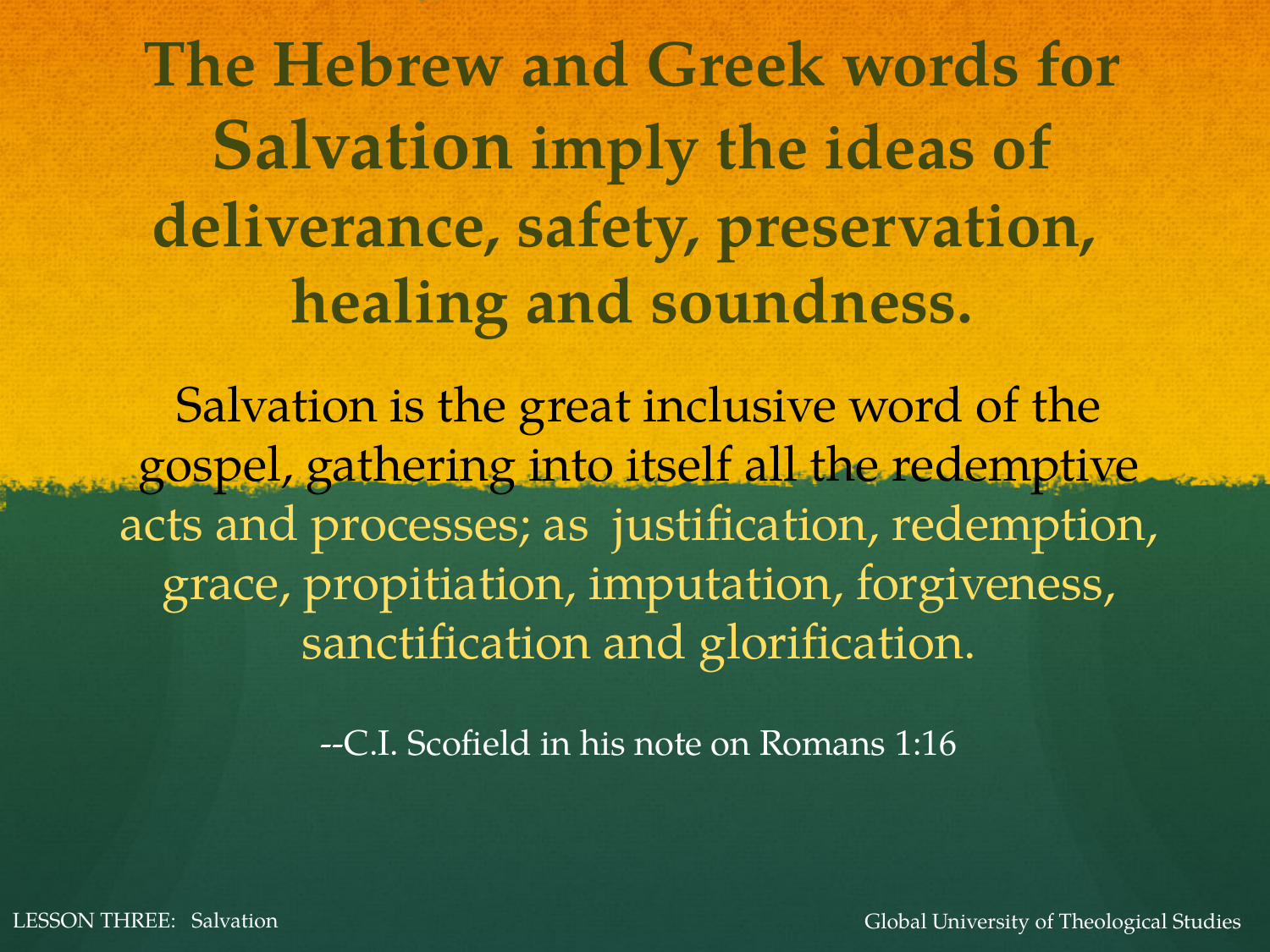

The Hebrew and Greek words for Salvation imply the ideas of deliverance, safety, preservation,
healing and soundness.
# Salvation is the great inclusive word of the gospel, gathering into itself all the redemptive acts and processes; as  justification, redemption, grace, propitiation, imputation, forgiveness, sanctification and glorification. --C.I. Scofield in his note on Romans 1:16
Global University of Theological Studies
LESSON THREE:   Salvation